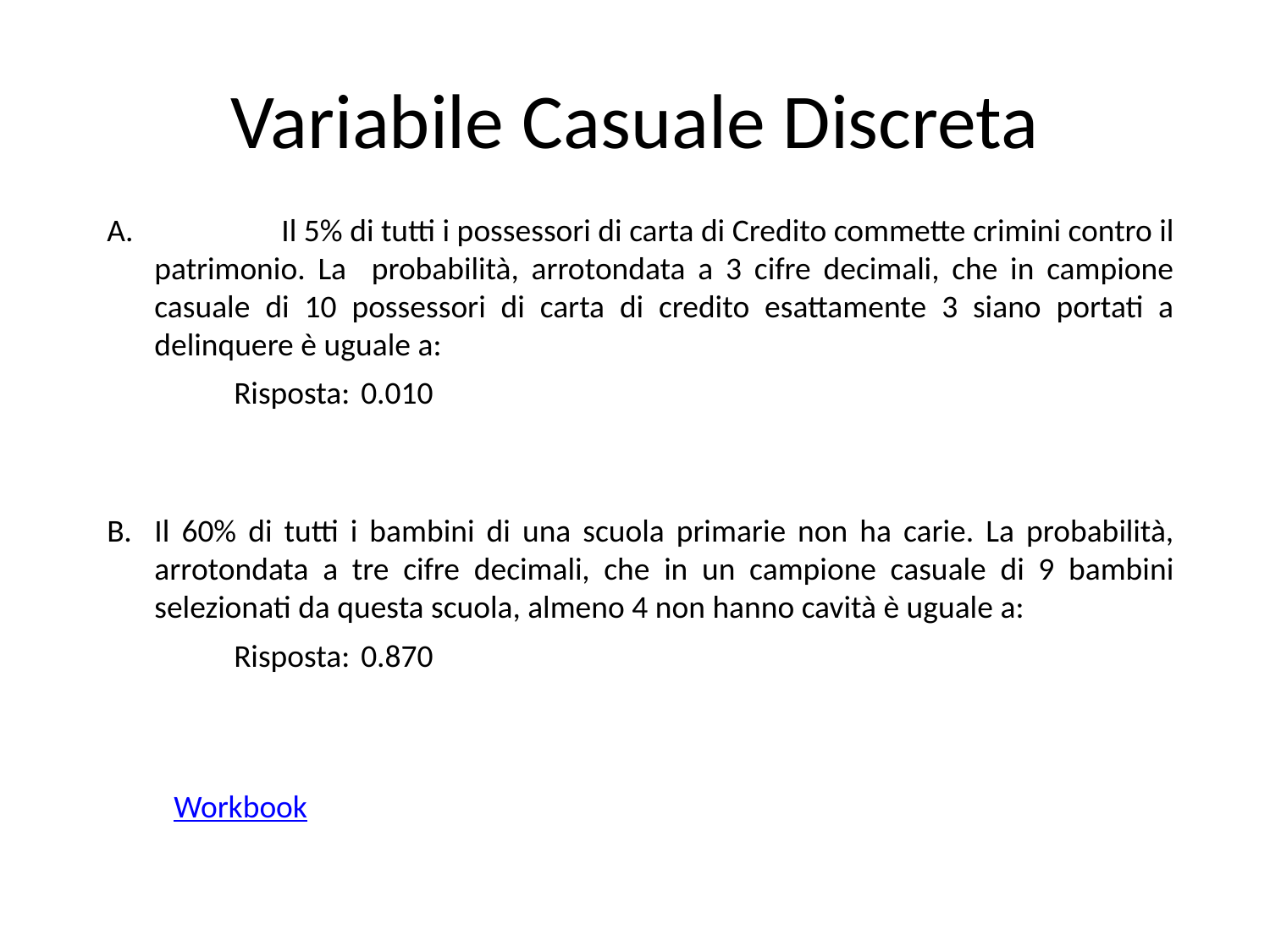

# Variabile Casuale Discreta
	Il 5% di tutti i possessori di carta di Credito commette crimini contro il patrimonio. La  probabilità, arrotondata a 3 cifre decimali, che in campione casuale di 10 possessori di carta di credito esattamente 3 siano portati a delinquere è uguale a:
	Risposta:	0.010
Il 60% di tutti i bambini di una scuola primarie non ha carie. La probabilità, arrotondata a tre cifre decimali, che in un campione casuale di 9 bambini selezionati da questa scuola, almeno 4 non hanno cavità è uguale a:
	Risposta:	0.870
Workbook